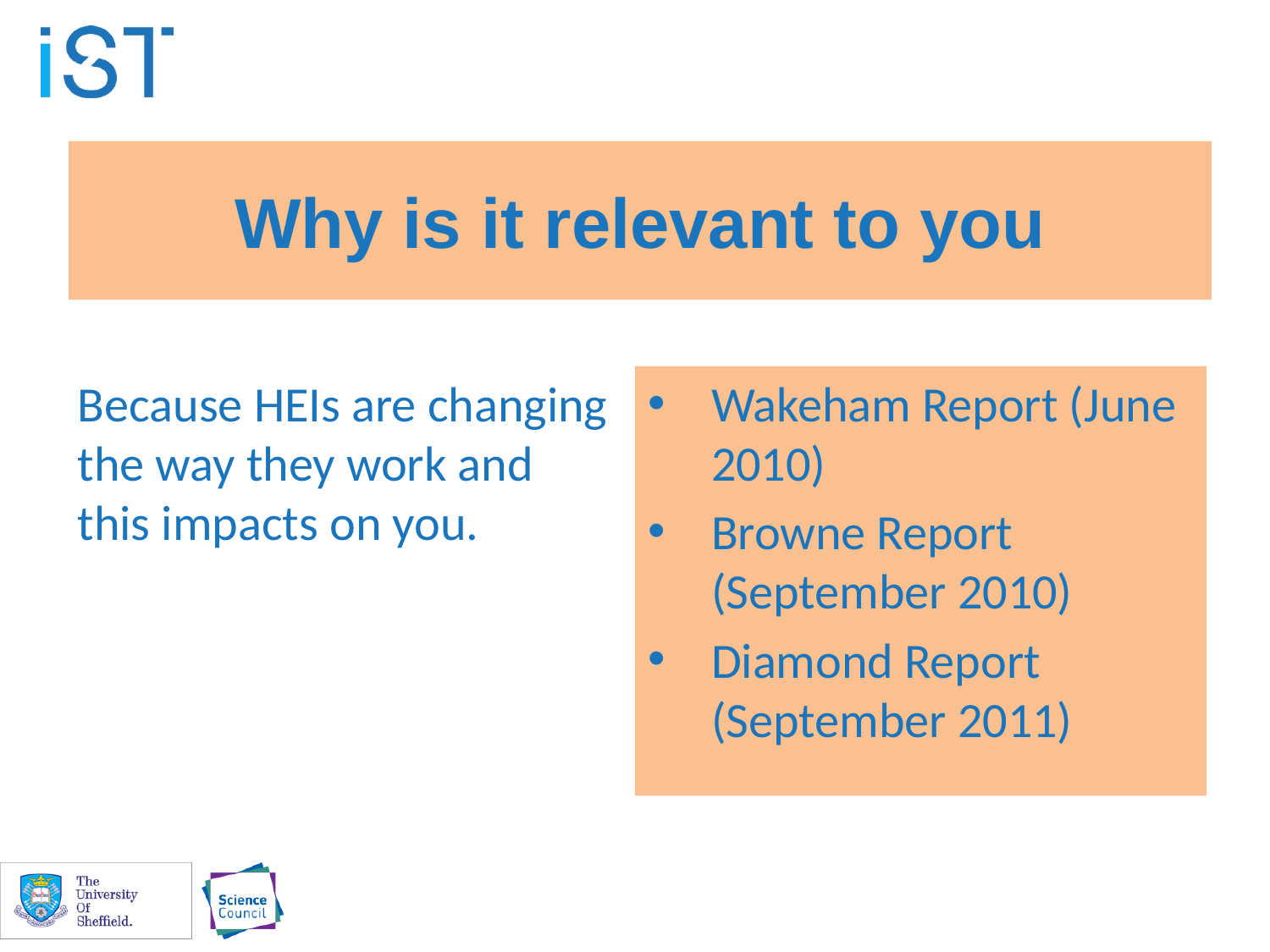

# Why is it relevant to you
Because HEIs are changing the way they work and this impacts on you.

Wakeham Report (June 2010)
Browne Report (September 2010)
Diamond Report (September 2011)